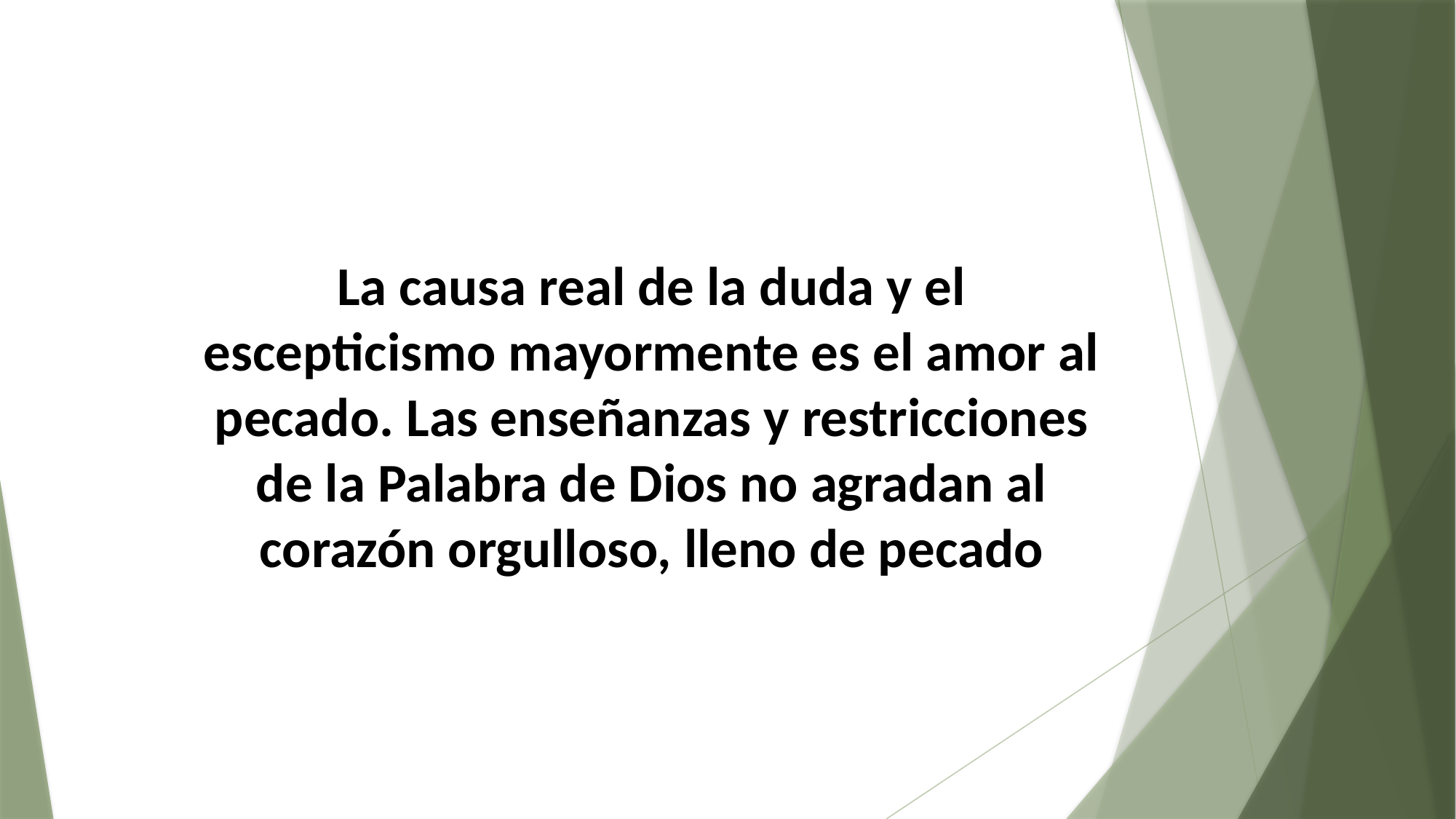

La causa real de la duda y el escepticismo mayormente es el amor al pecado. Las enseñanzas y restricciones de la Palabra de Dios no agradan al corazón orgulloso, lleno de pecado